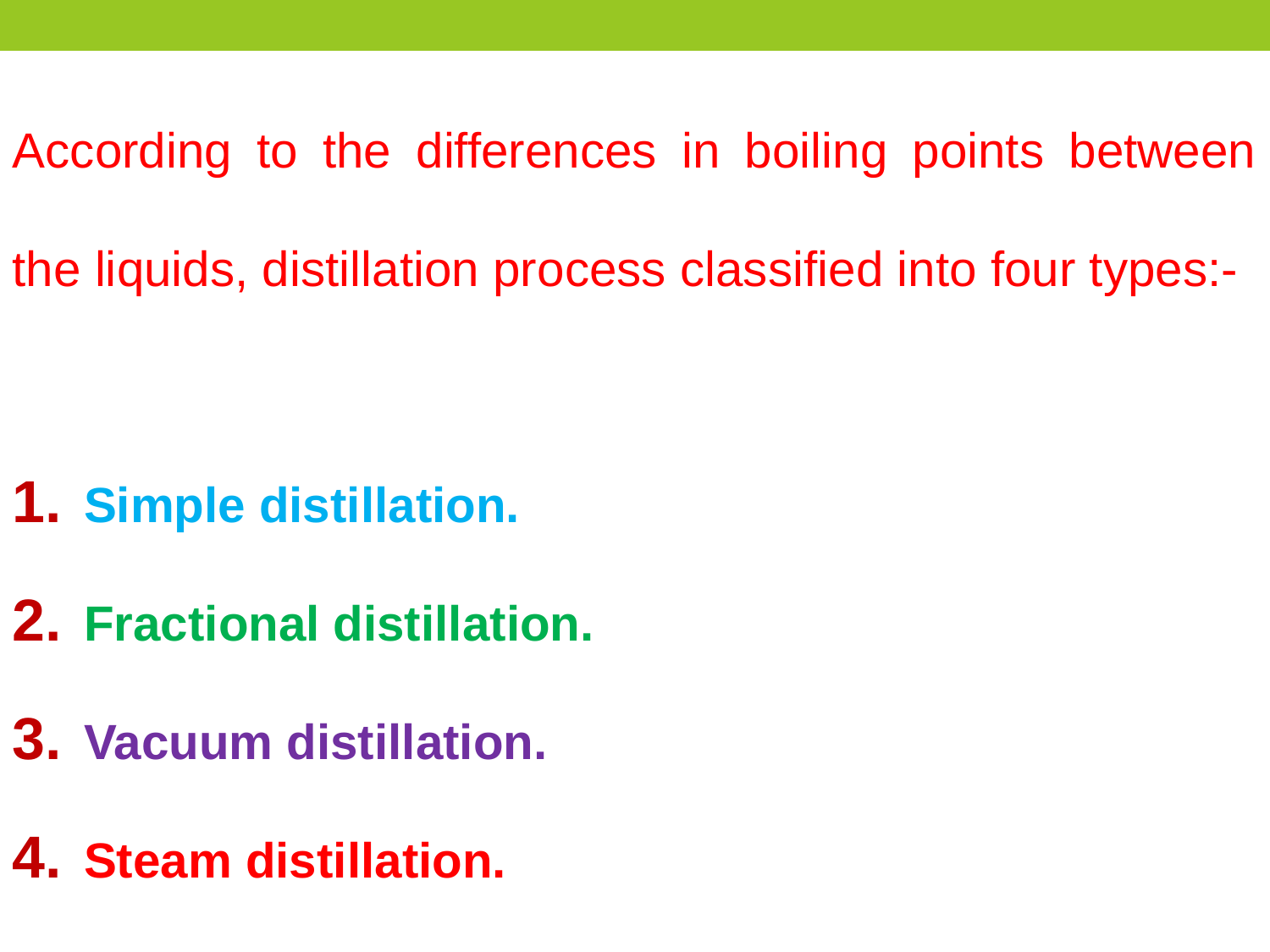

According to the differences in boiling points between the liquids, distillation process classified into four types:-

Simple distillation.
Fractional distillation.
Vacuum distillation.
Steam distillation.